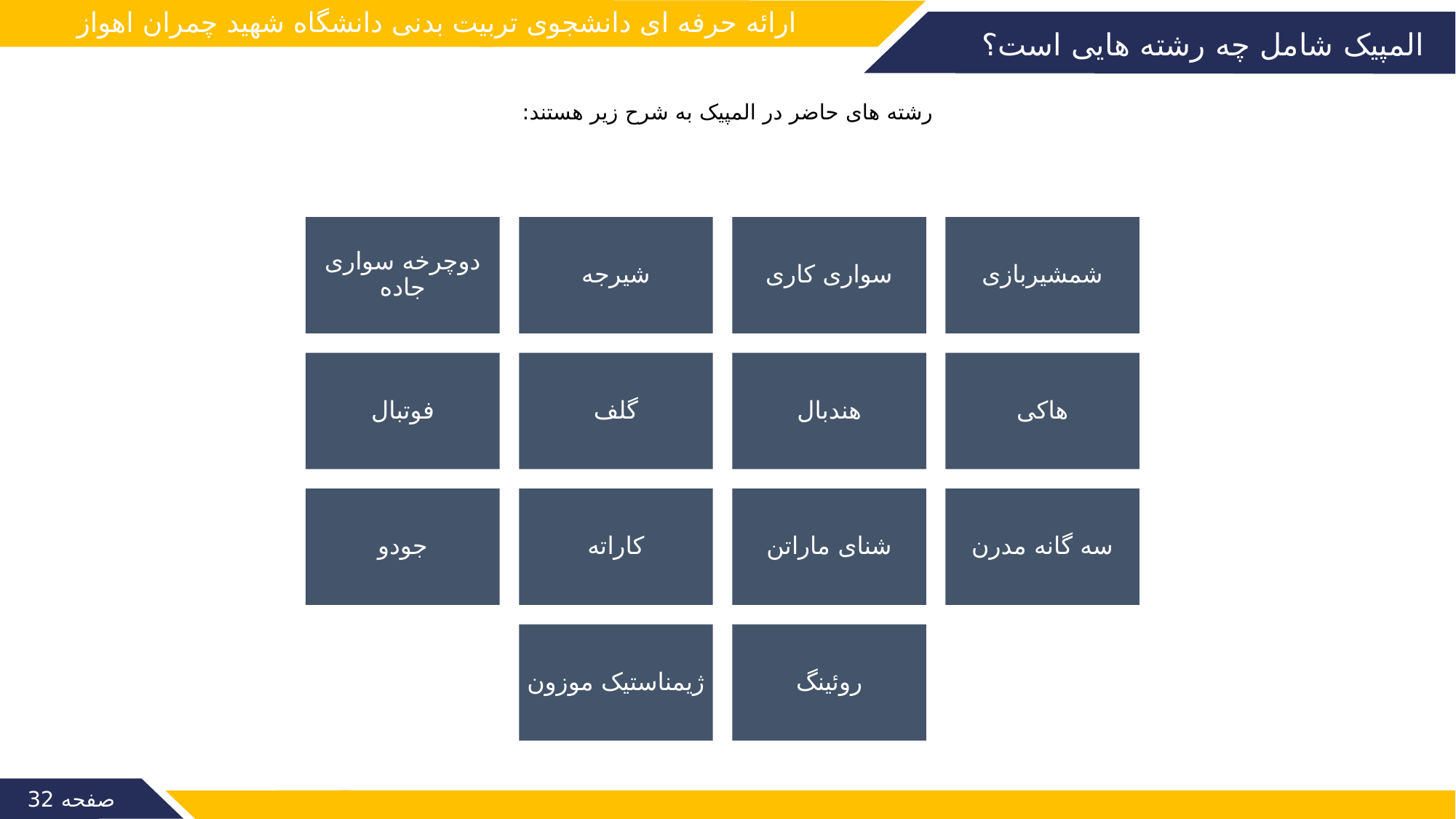

ارائه حرفه ای دانشجوی تربیت بدنی دانشگاه شهید چمران اهواز
المپیک شامل چه رشته هایی است؟
رشته های حاضر در المپیک به شرح زیر هستند:
دوچرخه سواری جاده
شیرجه
سواری کاری
شمشیربازی
فوتبال
گلف
هندبال
هاکی
جودو
کاراته
شنای ماراتن
سه گانه مدرن
ژیمناستیک موزون
روئینگ
صفحه 32